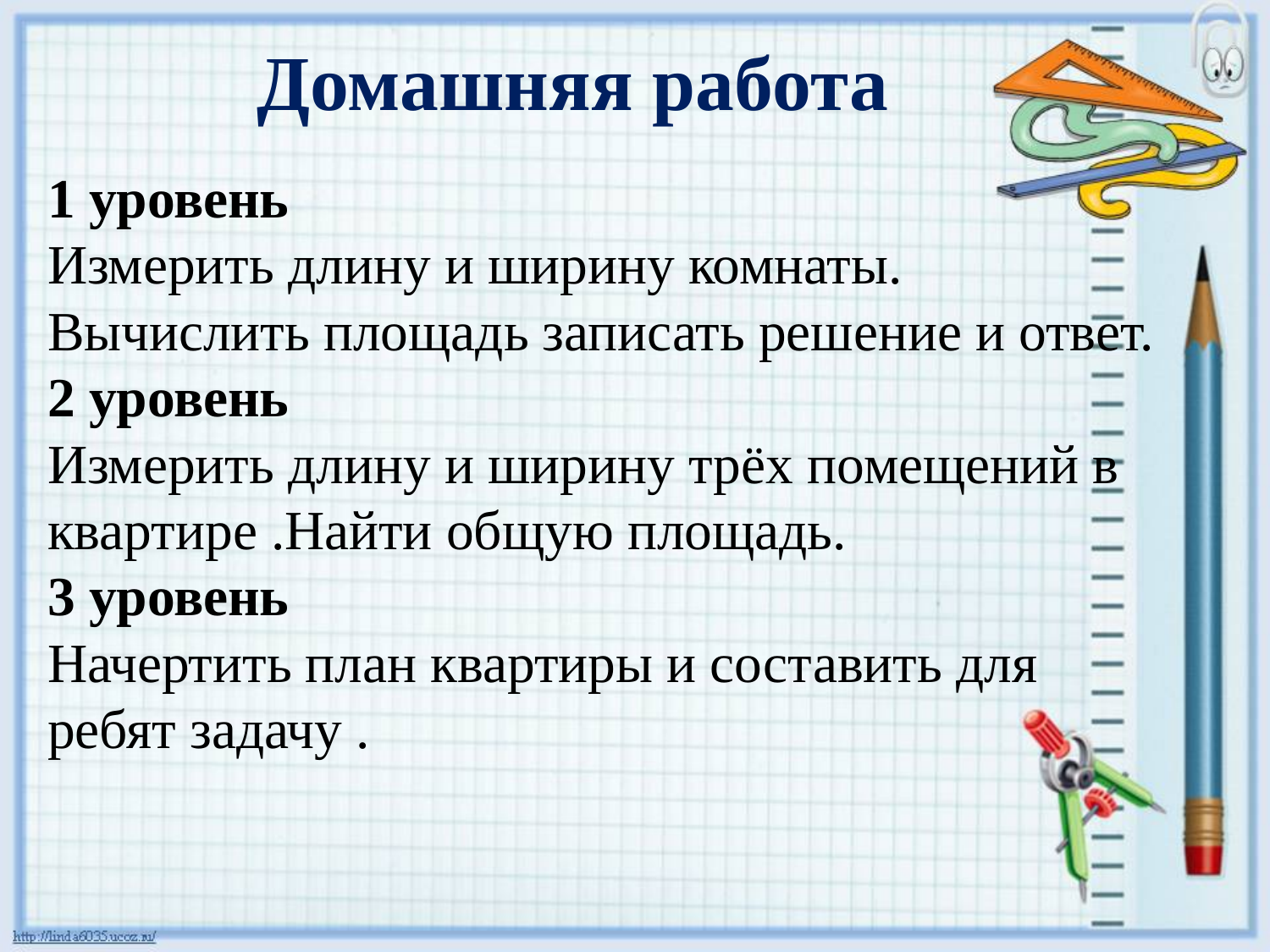

Домашняя работа
1 уровень
Измерить длину и ширину комнаты.
Вычислить площадь записать решение и ответ.
2 уровень
Измерить длину и ширину трёх помещений в квартире .Найти общую площадь.
3 уровень
Начертить план квартиры и составить для ребят задачу .